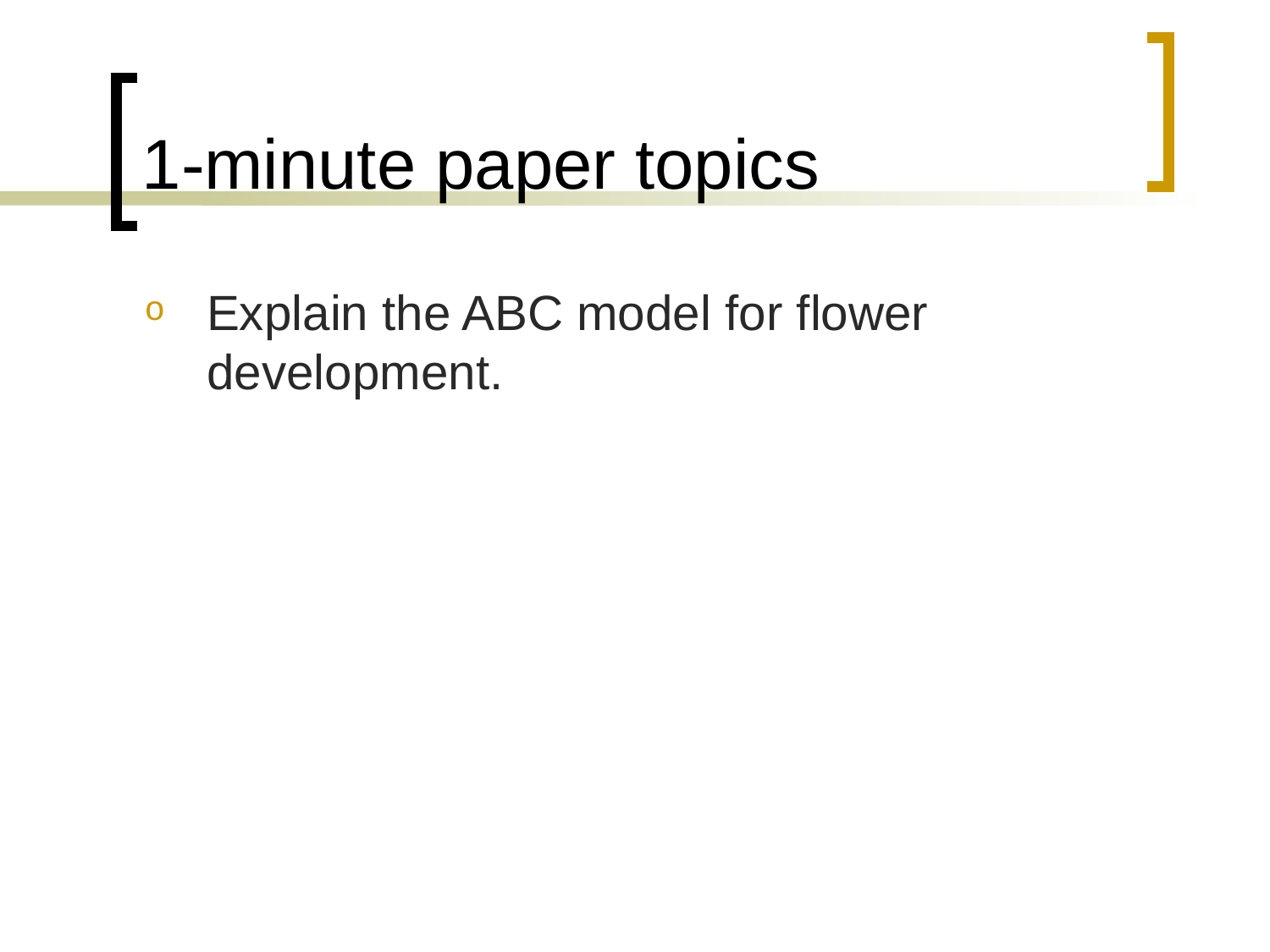

# 1-minute paper topics
Explain the ABC model for flower development.